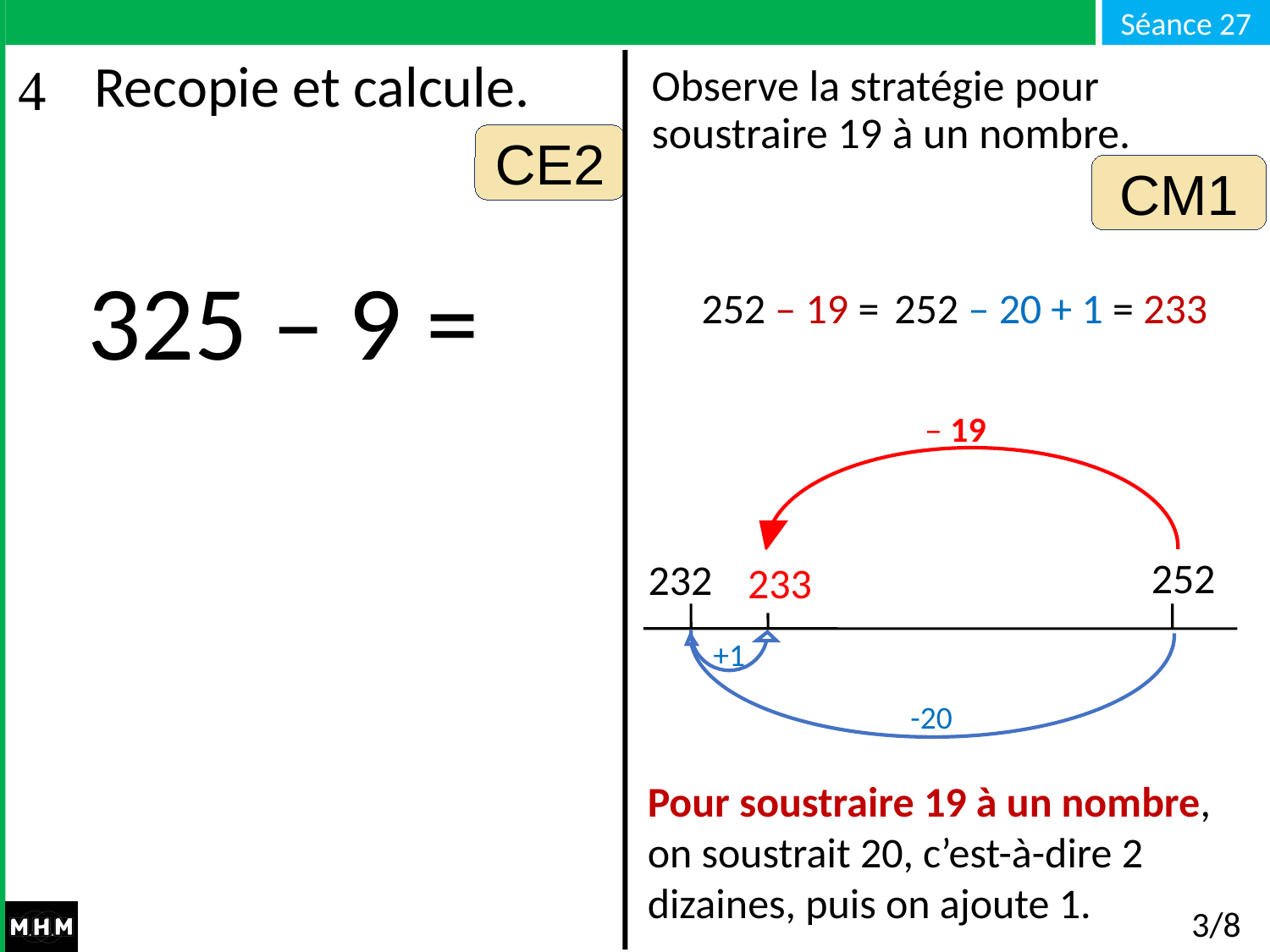

# Recopie et calcule.
Observe la stratégie pour soustraire 19 à un nombre.
CE2
CM1
325 – 9 =
252 – 20 + 1 = 233
252 – 19 =
– 19

252
232
?
233
+1

-20
Pour soustraire 19 à un nombre, on soustrait 20, c’est-à-dire 2 dizaines, puis on ajoute 1.
3/8